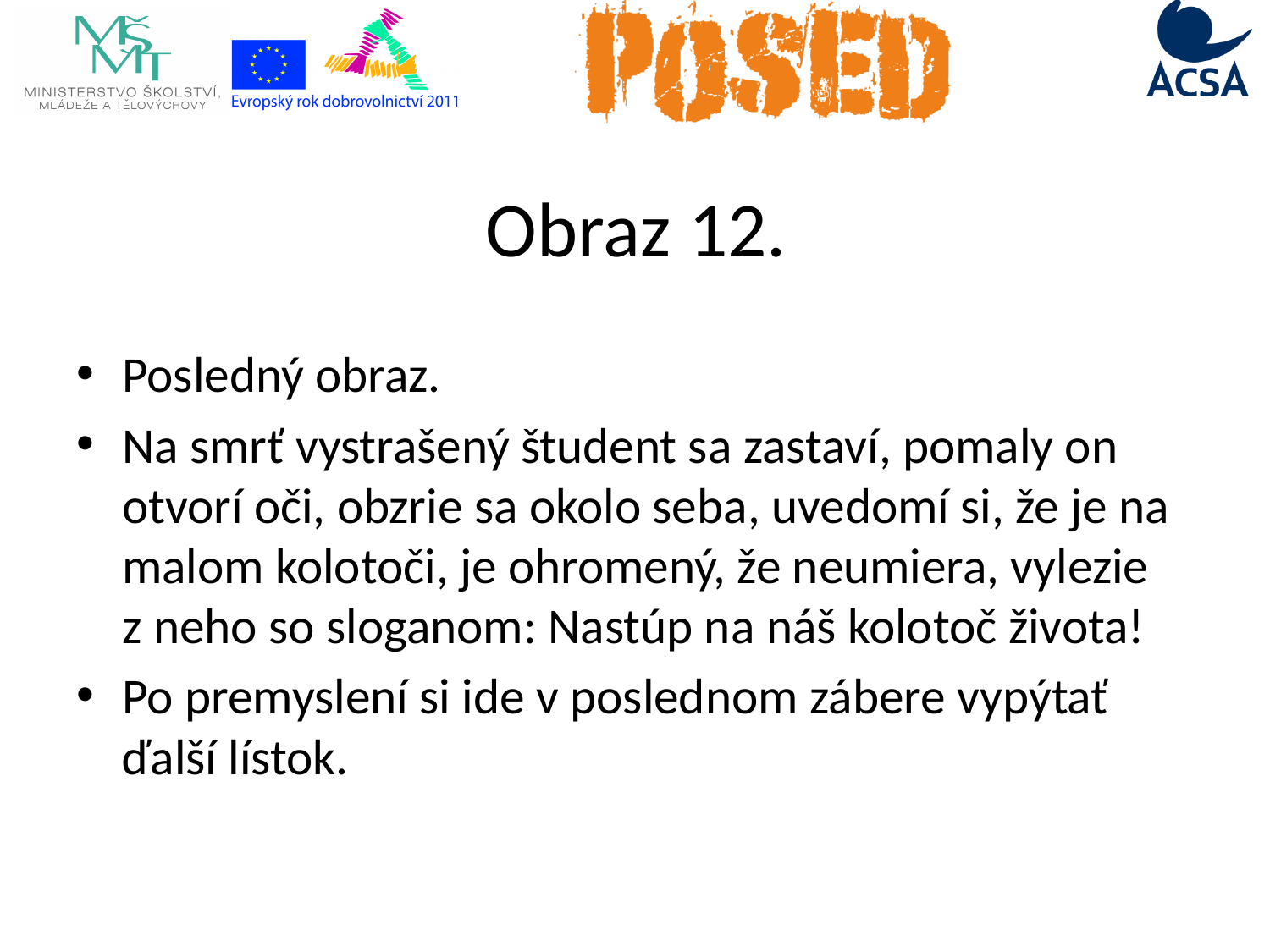

# Obraz 12.
Posledný obraz.
Na smrť vystrašený študent sa zastaví, pomaly on otvorí oči, obzrie sa okolo seba, uvedomí si, že je na malom kolotoči, je ohromený, že neumiera, vylezie z neho so sloganom: Nastúp na náš kolotoč života!
Po premyslení si ide v poslednom zábere vypýtať ďalší lístok.